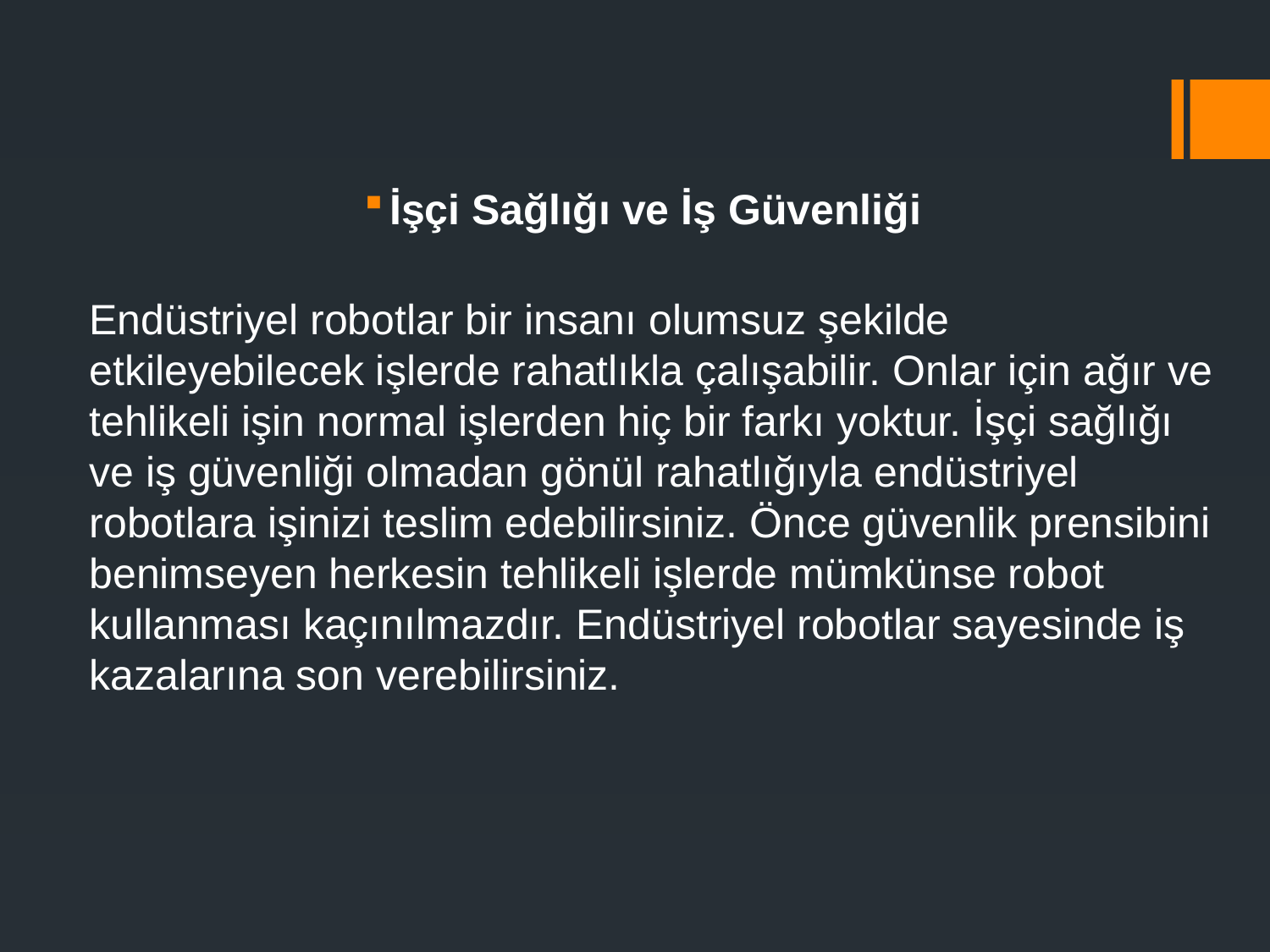

İşçi Sağlığı ve İş Güvenliği
Endüstriyel robotlar bir insanı olumsuz şekilde etkileyebilecek işlerde rahatlıkla çalışabilir. Onlar için ağır ve tehlikeli işin normal işlerden hiç bir farkı yoktur. İşçi sağlığı ve iş güvenliği olmadan gönül rahatlığıyla endüstriyel robotlara işinizi teslim edebilirsiniz. Önce güvenlik prensibini benimseyen herkesin tehlikeli işlerde mümkünse robot kullanması kaçınılmazdır. Endüstriyel robotlar sayesinde iş kazalarına son verebilirsiniz.